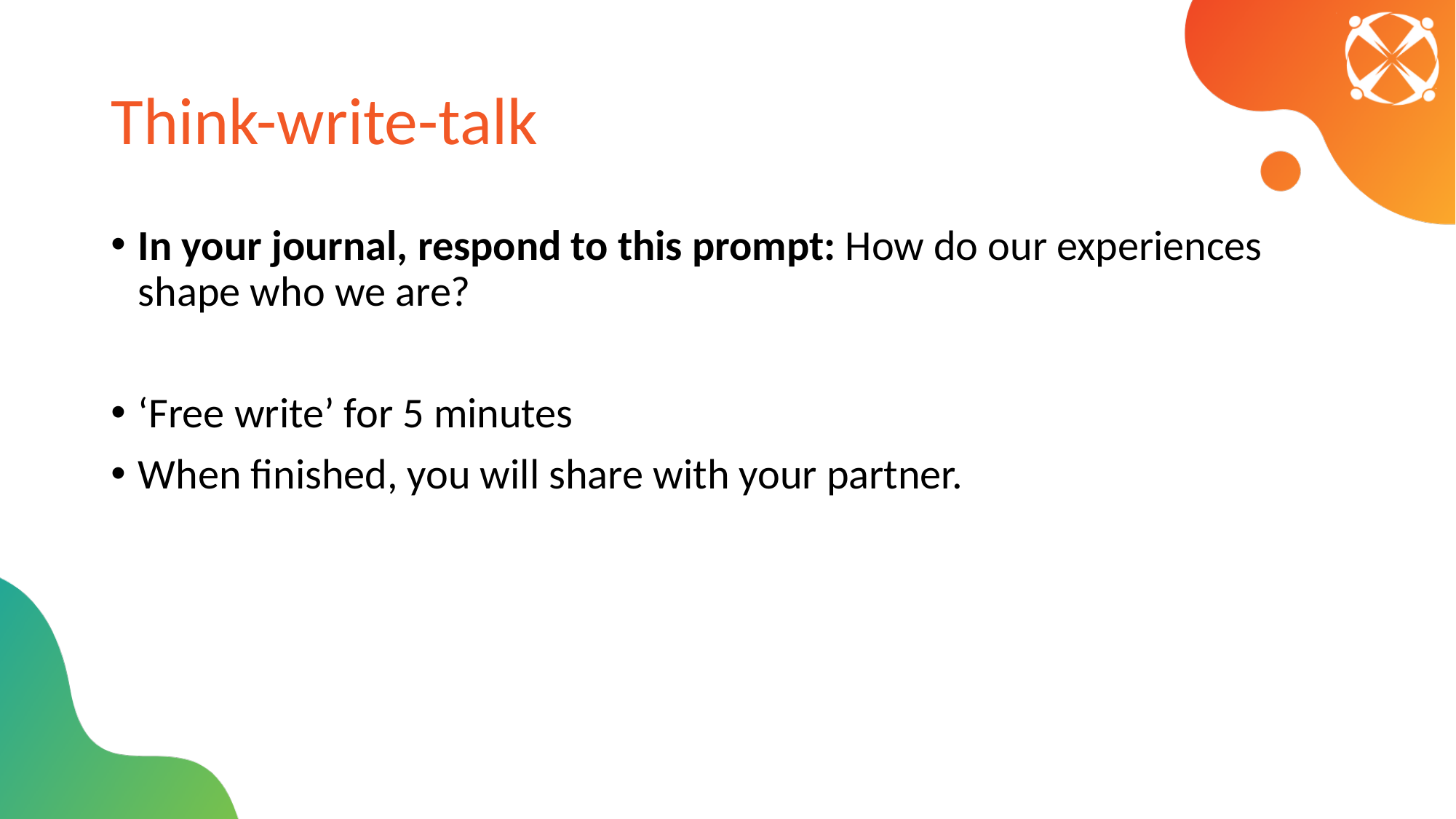

# Think-write-talk
In your journal, respond to this prompt: How do our experiences shape who we are?

‘Free write’ for 5 minutes
When finished, you will share with your partner.